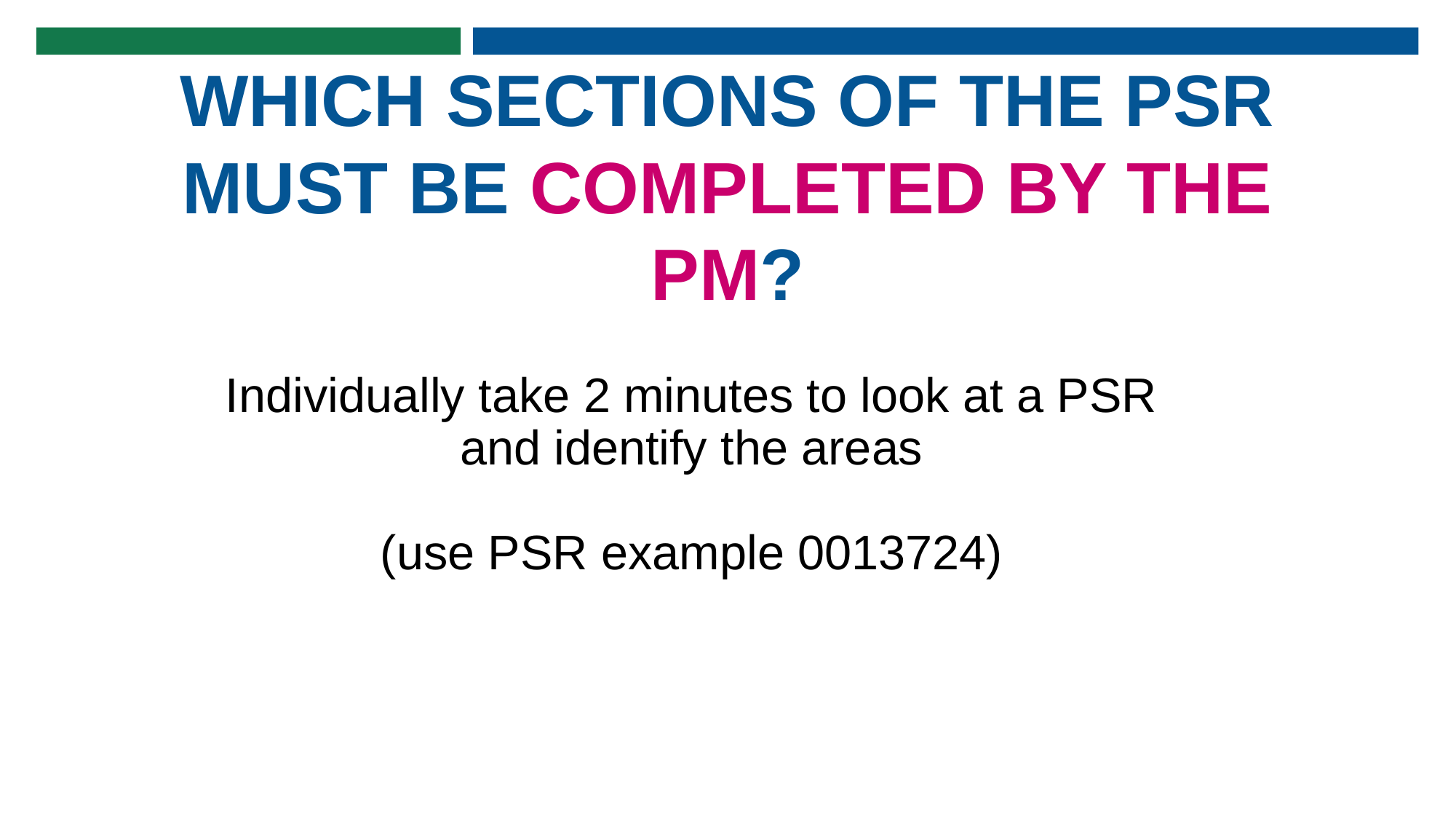

Which sections of the PSR must be completed by the PM?
# Individually take 2 minutes to look at a PSR and identify the areas (use PSR example 0013724)